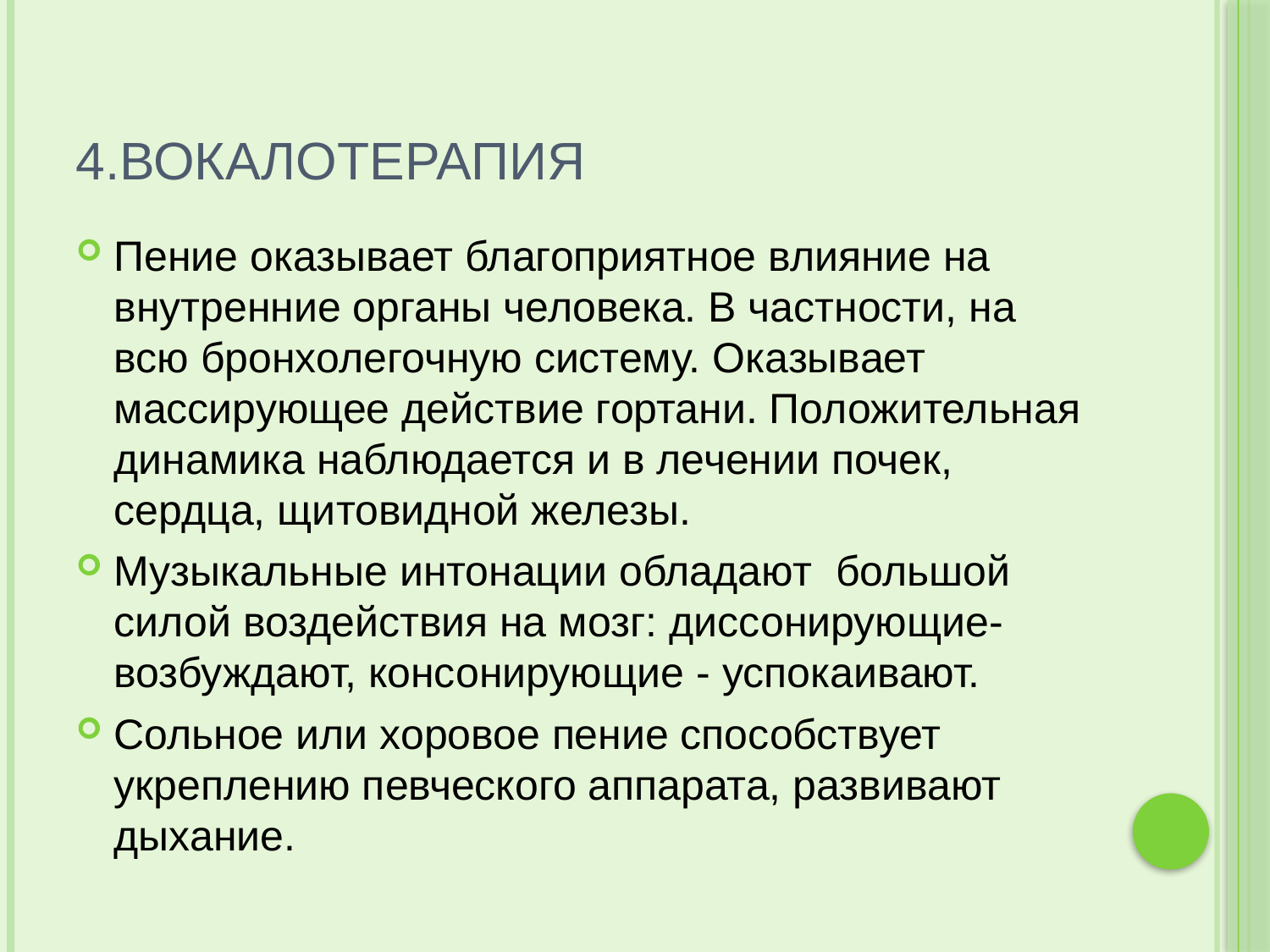

# 4.ВОКАЛОТЕРАПИЯ
Пение оказывает благоприятное влияние на внутренние органы человека. В частности, на всю бронхолегочную систему. Оказывает массирующее действие гортани. Положительная динамика наблюдается и в лечении почек, сердца, щитовидной железы.
Музыкальные интонации обладают  большой силой воздействия на мозг: диссонирующие- возбуждают, консонирующие - успокаивают.
Сольное или хоровое пение способствует укреплению певческого аппарата, развивают дыхание.